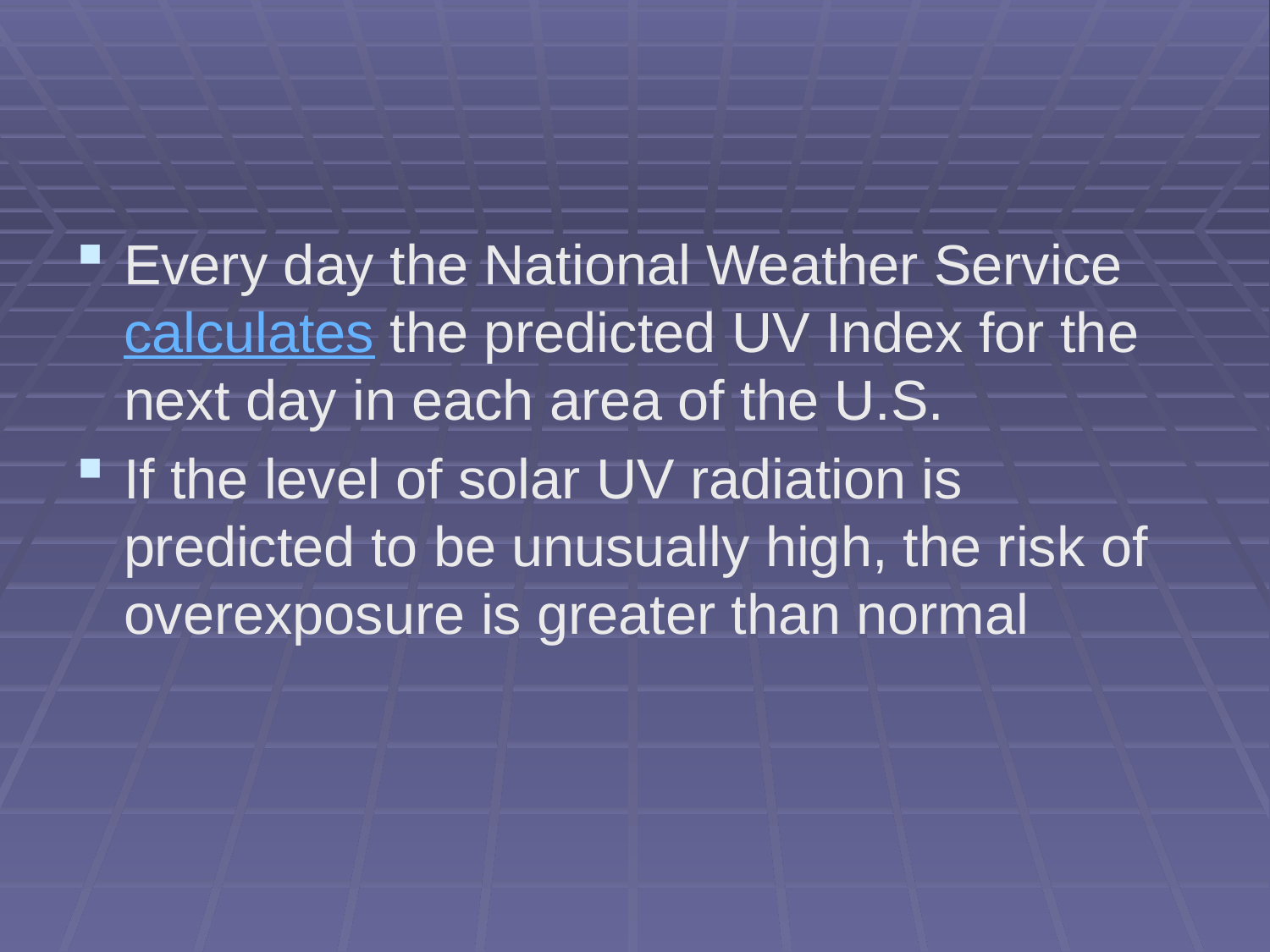

#
Every day the National Weather Service calculates the predicted UV Index for the next day in each area of the U.S.
If the level of solar UV radiation is predicted to be unusually high, the risk of overexposure is greater than normal